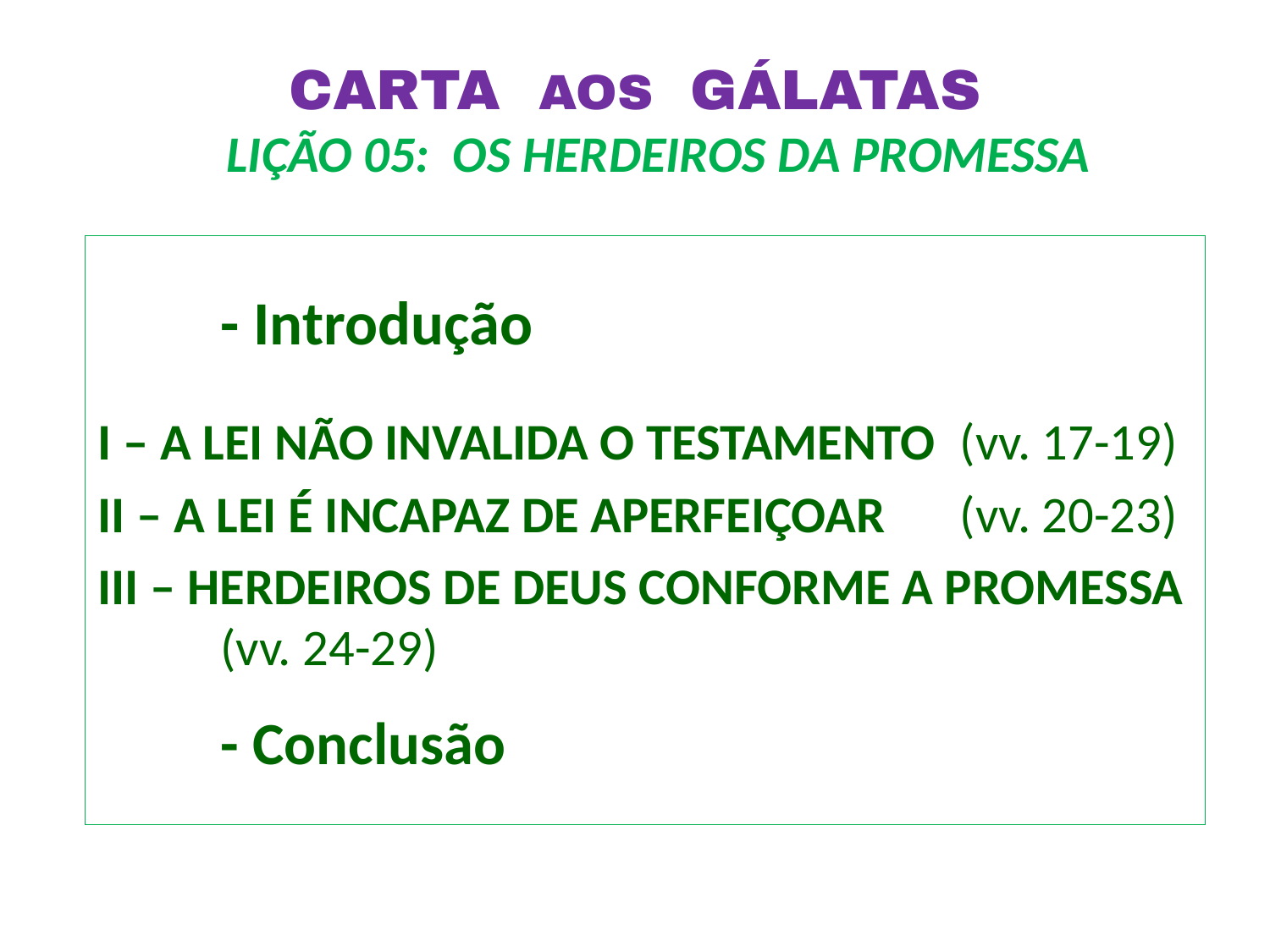

# CARTA  AOS  GÁLATAS LIÇÃO 05:  OS HERDEIROS DA PROMESSA

	- Introdução

I – A LEI NÃO INVALIDA O TESTAMENTO							(vv. 17-19)
II – A LEI É INCAPAZ DE APERFEIÇOAR								(vv. 20-23)
III – HERDEIROS DE DEUS CONFORME A PROMESSA					(vv. 24-29)
	- Conclusão